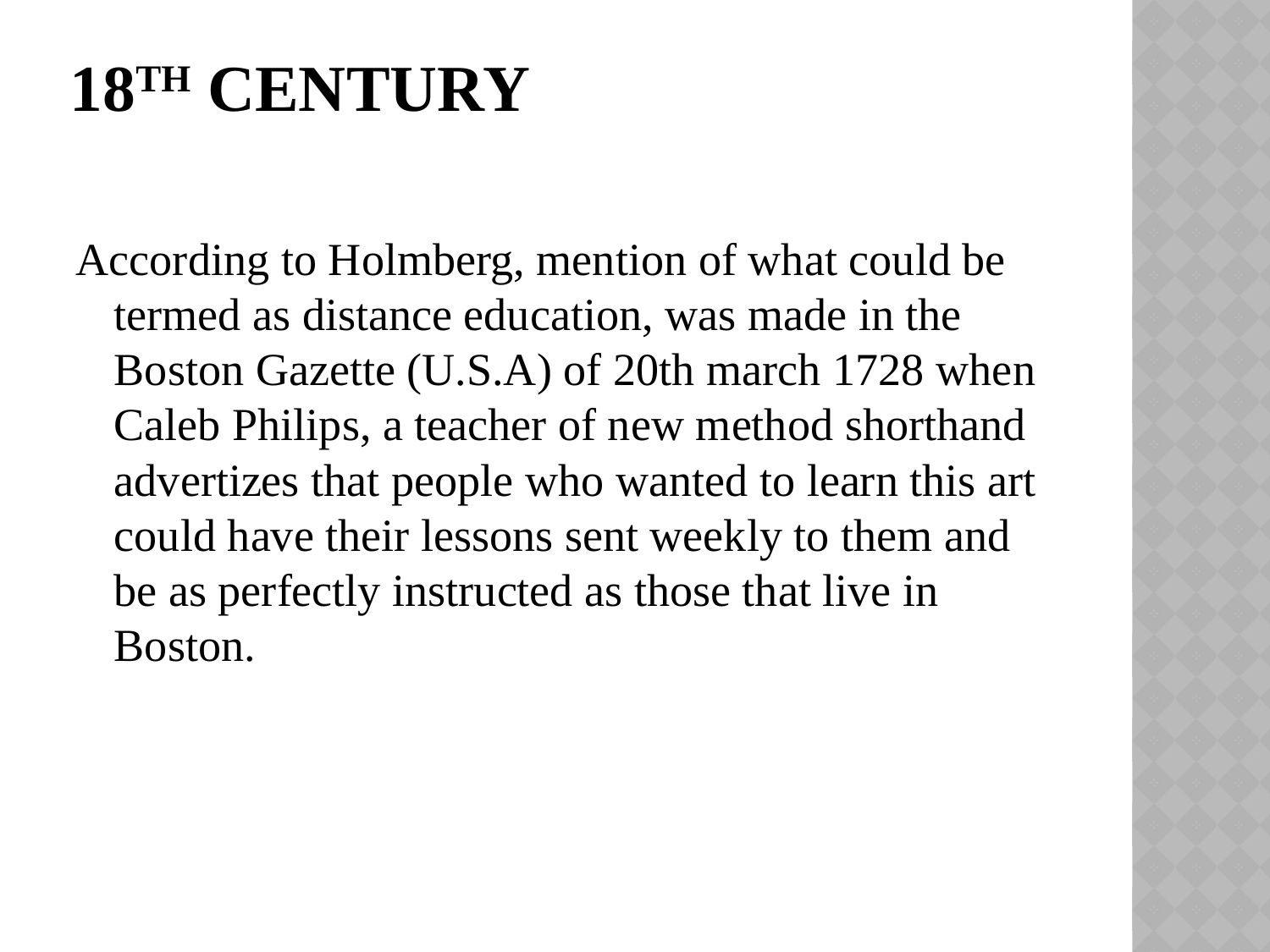

# 18th century
According to Holmberg, mention of what could be termed as distance education, was made in the Boston Gazette (U.S.A) of 20th march 1728 when Caleb Philips, a teacher of new method shorthand advertizes that people who wanted to learn this art could have their lessons sent weekly to them and  be as perfectly instructed as those that live in Boston.